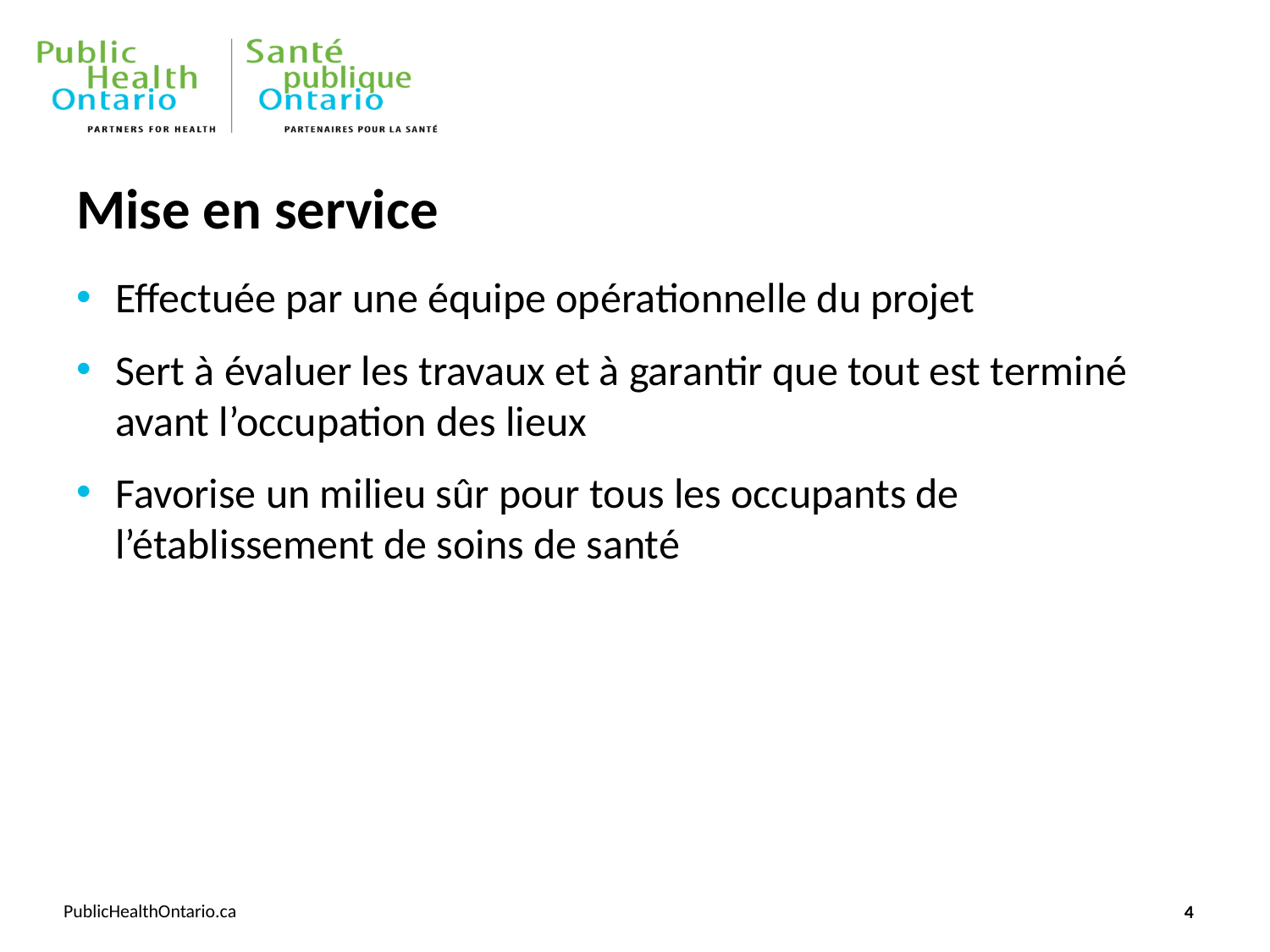

# Mise en service
Effectuée par une équipe opérationnelle du projet
Sert à évaluer les travaux et à garantir que tout est terminé avant l’occupation des lieux
Favorise un milieu sûr pour tous les occupants de l’établissement de soins de santé
4